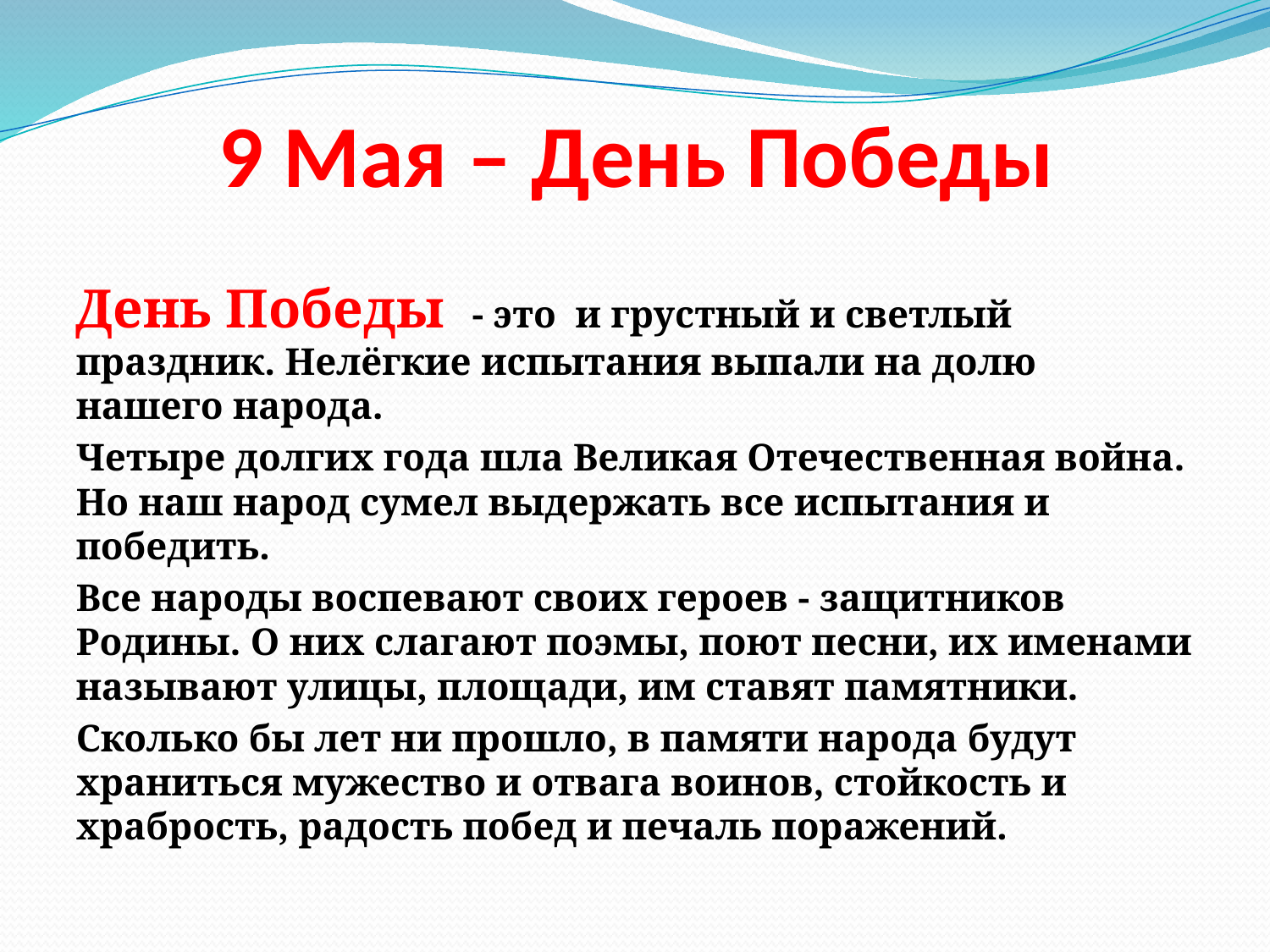

9 Мая – День Победы
День Победы  - это  и грустный и светлый праздник. Нелёгкие испытания выпали на долю нашего народа.
Четыре долгих года шла Великая Отечественная война. Но наш народ сумел выдержать все испытания и победить.
Все народы воспевают своих героев - защитников Родины. О них слагают поэмы, поют песни, их именами называют улицы, площади, им ставят памятники.
Сколько бы лет ни прошло, в памяти народа будут храниться мужество и отвага воинов, стойкость и храбрость, радость побед и печаль поражений.